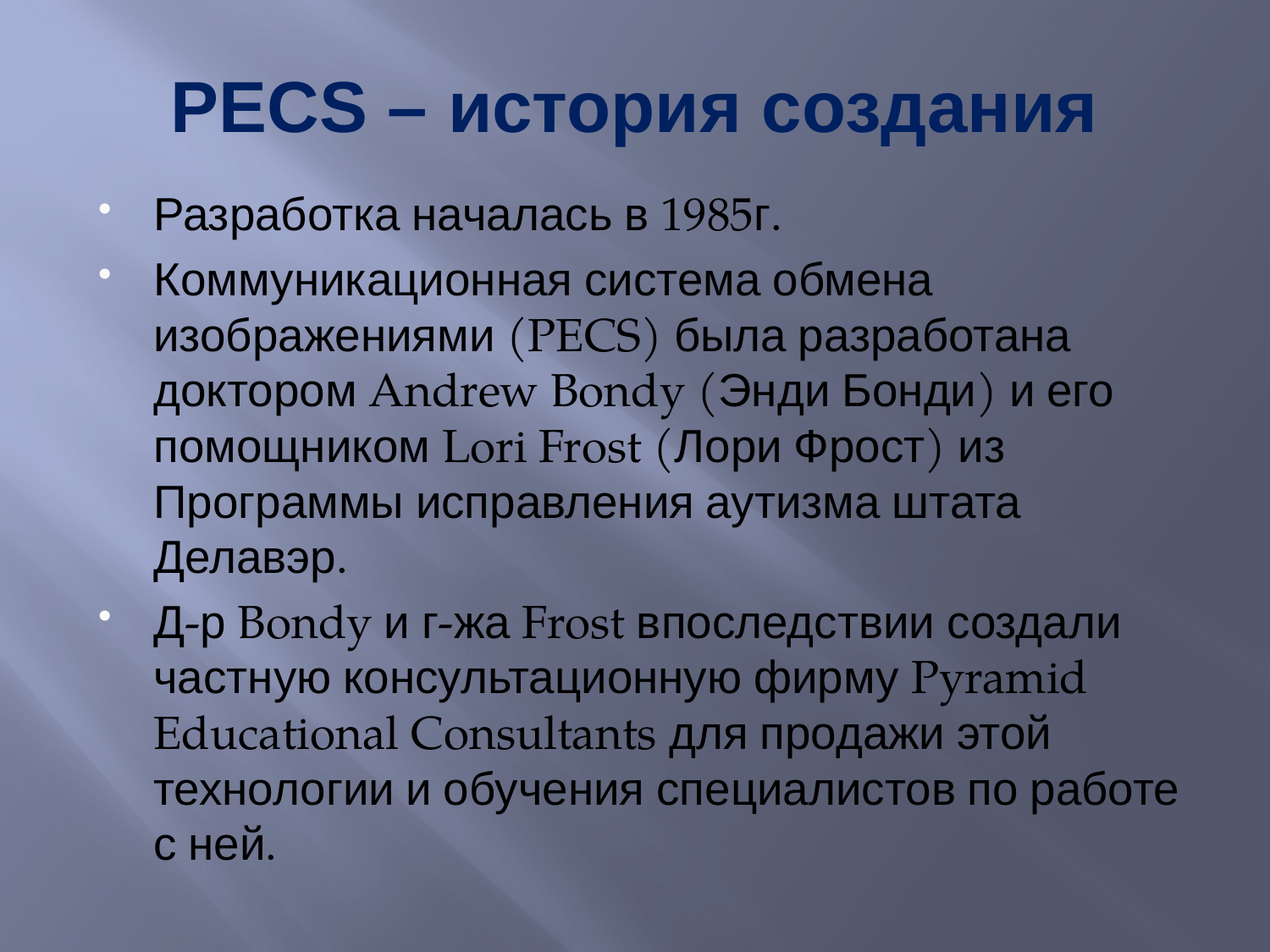

# PECS – история создания
Разработка началась в 1985г.
Коммуникационная система обмена изображениями (PECS) была разработана доктором Andrew Bondy (Энди Бонди) и его помощником Lori Frost (Лори Фрост) из Программы исправления аутизма штата Делавэр.
Д-р Bondy и г-жа Frost впоследствии создали частную консультационную фирму Pyramid Educational Consultants для продажи этой технологии и обучения специалистов по работе с ней.